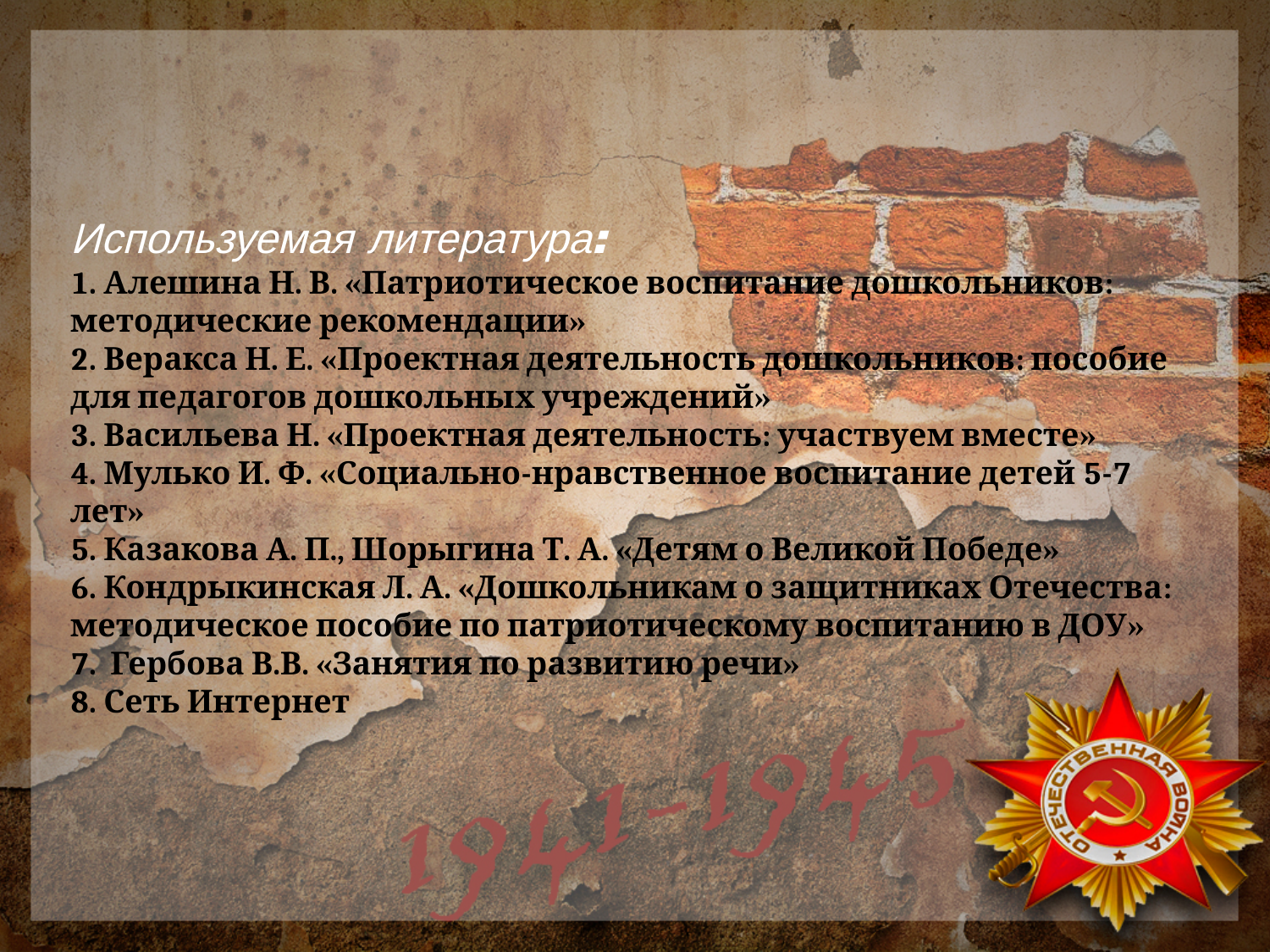

Используемая литература:
1. Алешина Н. В. «Патриотическое воспитание дошкольников: методические рекомендации»
2. Веракса Н. Е. «Проектная деятельность дошкольников: пособие для педагогов дошкольных учреждений»
3. Васильева Н. «Проектная деятельность: участвуем вместе»
4. Мулько И. Ф. «Социально-нравственное воспитание детей 5-7 лет»
5. Казакова А. П., Шорыгина Т. А. «Детям о Великой Победе»
6. Кондрыкинская Л. А. «Дошкольникам о защитниках Отечества: методическое пособие по патриотическому воспитанию в ДОУ»
7.  Гербова В.В. «Занятия по развитию речи»
8. Сеть Интернет